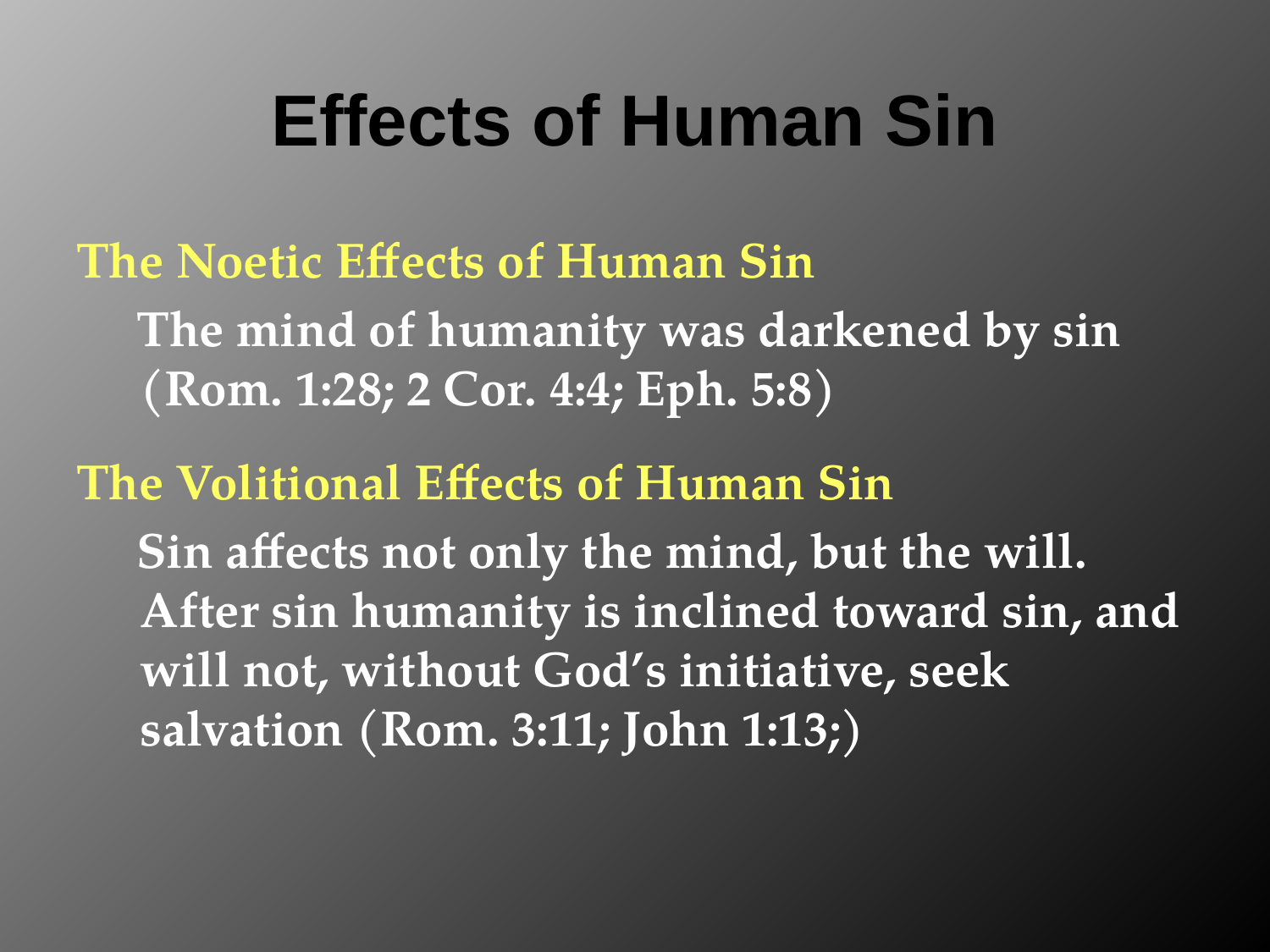

# Effects of Human Sin
The Noetic Effects of Human Sin
The mind of humanity was darkened by sin (Rom. 1:28; 2 Cor. 4:4; Eph. 5:8)

The Volitional Effects of Human Sin
Sin affects not only the mind, but the will.  After sin humanity is inclined toward sin, and will not, without God’s initiative, seek salvation (Rom. 3:11; John 1:13;)